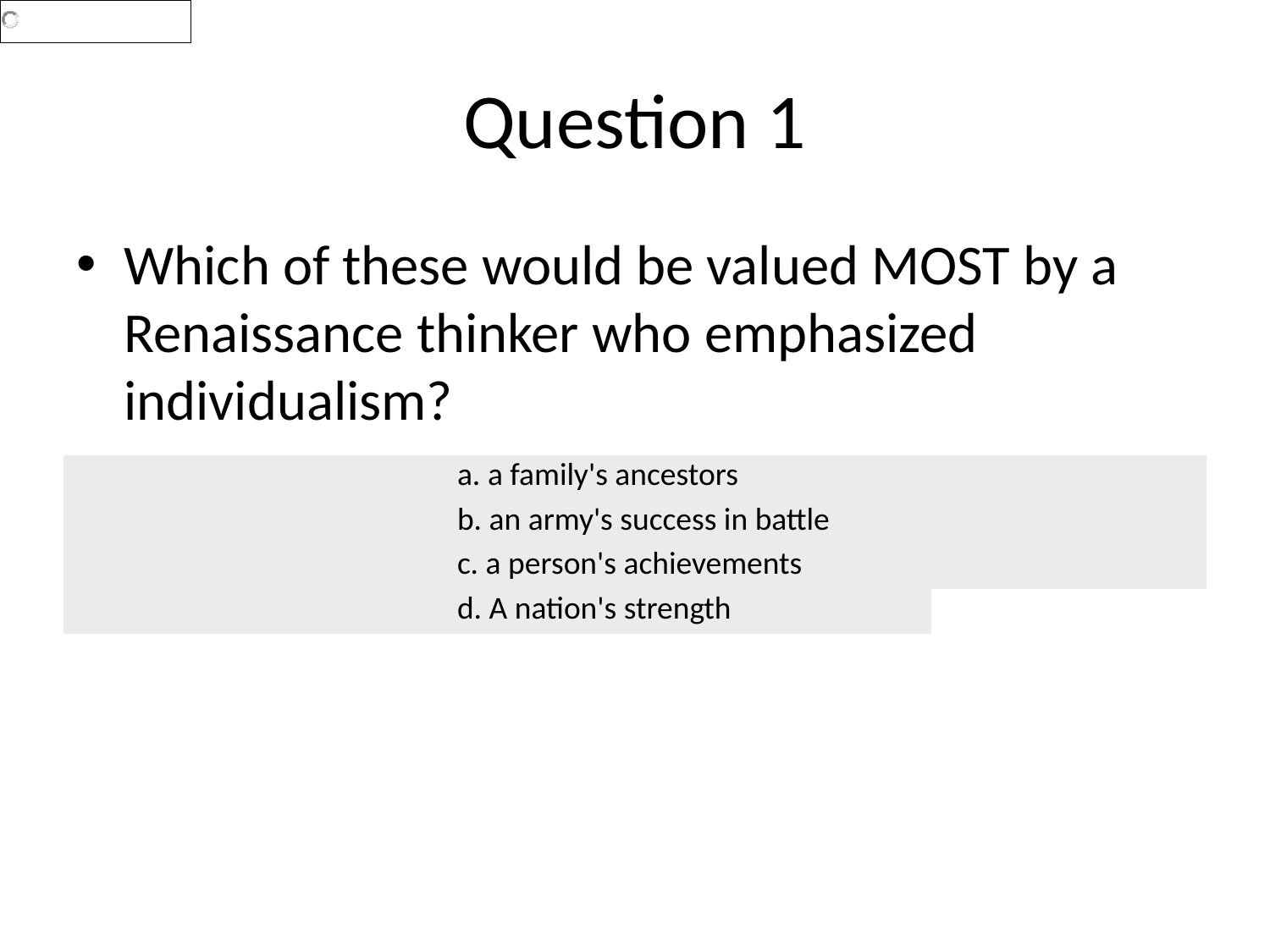

# Question 1
Which of these would be valued MOST by a Renaissance thinker who emphasized individualism?

|  | a. a family's ancestors |  |
| --- | --- | --- |
|  | b. an army's success in battle |  |
|  | c. a person's achievements |  |
|  | d. A nation's strength |  |